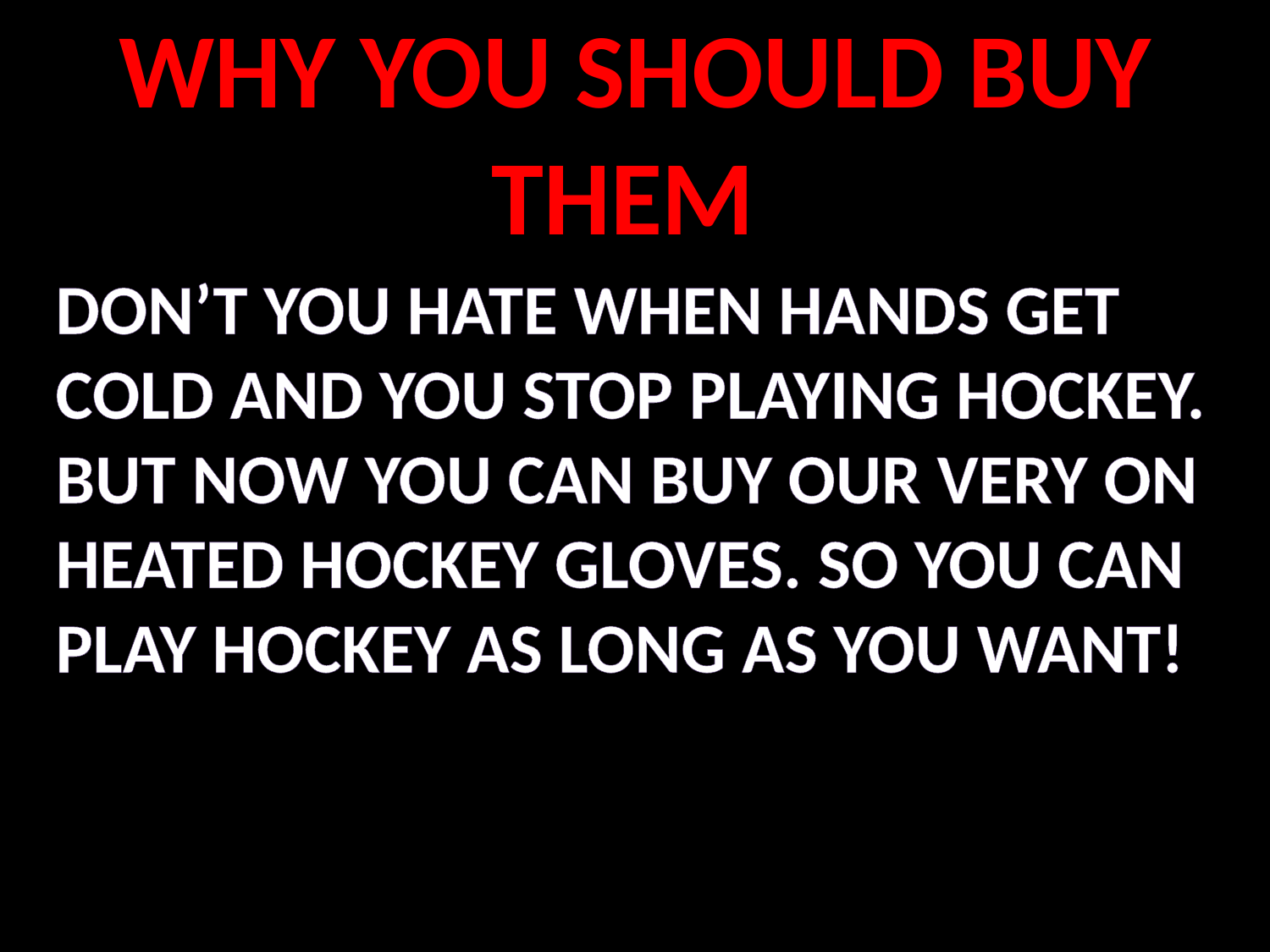

# why you should buy them
Don’t you hate when hands get cold and you stop playing hockey. But now you can buy our very on heated hockey gloves. So you can play hockey as long as you want!